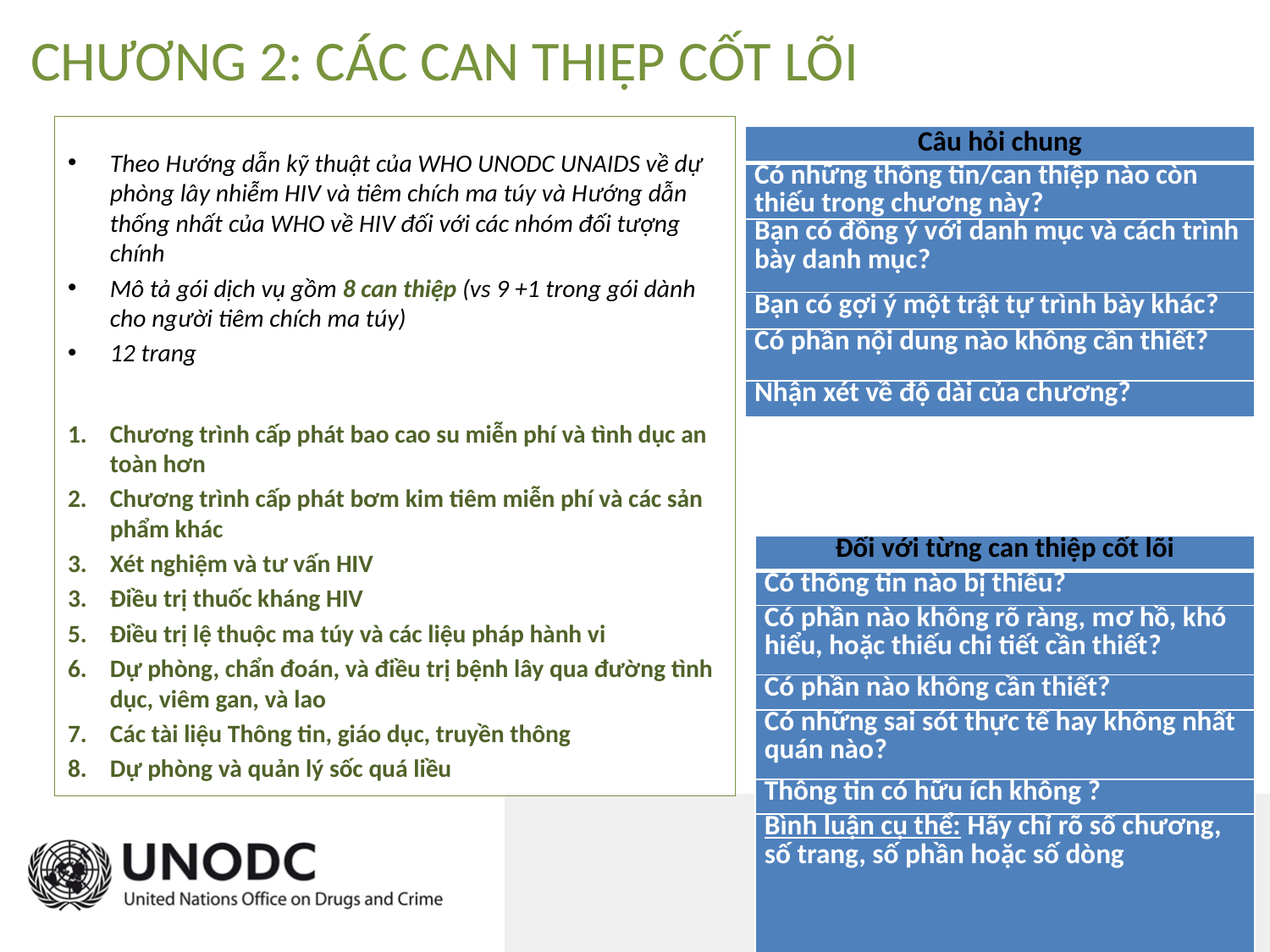

CHƯƠNG 2: CÁC CAN THIỆP CỐT LÕI

Theo Hướng dẫn kỹ thuật của WHO UNODC UNAIDS về dự phòng lây nhiễm HIV và tiêm chích ma túy và Hướng dẫn thống nhất của WHO về HIV đối với các nhóm đối tượng chính
Mô tả gói dịch vụ gồm 8 can thiệp (vs 9 +1 trong gói dành cho người tiêm chích ma túy)
12 trang

Chương trình cấp phát bao cao su miễn phí và tình dục an toàn hơn
Chương trình cấp phát bơm kim tiêm miễn phí và các sản phẩm khác
Xét nghiệm và tư vấn HIV
Điều trị thuốc kháng HIV
Điều trị lệ thuộc ma túy và các liệu pháp hành vi
Dự phòng, chẩn đoán, và điều trị bệnh lây qua đường tình dục, viêm gan, và lao
Các tài liệu Thông tin, giáo dục, truyền thông
Dự phòng và quản lý sốc quá liều

| Câu hỏi chung |
| --- |
| Có những thông tin/can thiệp nào còn thiếu trong chương này? |
| Bạn có đồng ý với danh mục và cách trình bày danh mục? |
| Bạn có gợi ý một trật tự trình bày khác? |
| Có phần nội dung nào không cần thiết? |
| Nhận xét về độ dài của chương? |
| Đối với từng can thiệp cốt lõi |
| --- |
| Có thông tin nào bị thiếu? |
| Có phần nào không rõ ràng, mơ hồ, khó hiểu, hoặc thiếu chi tiết cần thiết? |
| Có phần nào không cần thiết? |
| Có những sai sót thực tế hay không nhất quán nào? |
| Thông tin có hữu ích không ? |
| Bình luận cụ thể: Hãy chỉ rõ số chương, số trang, số phần hoặc số dòng |